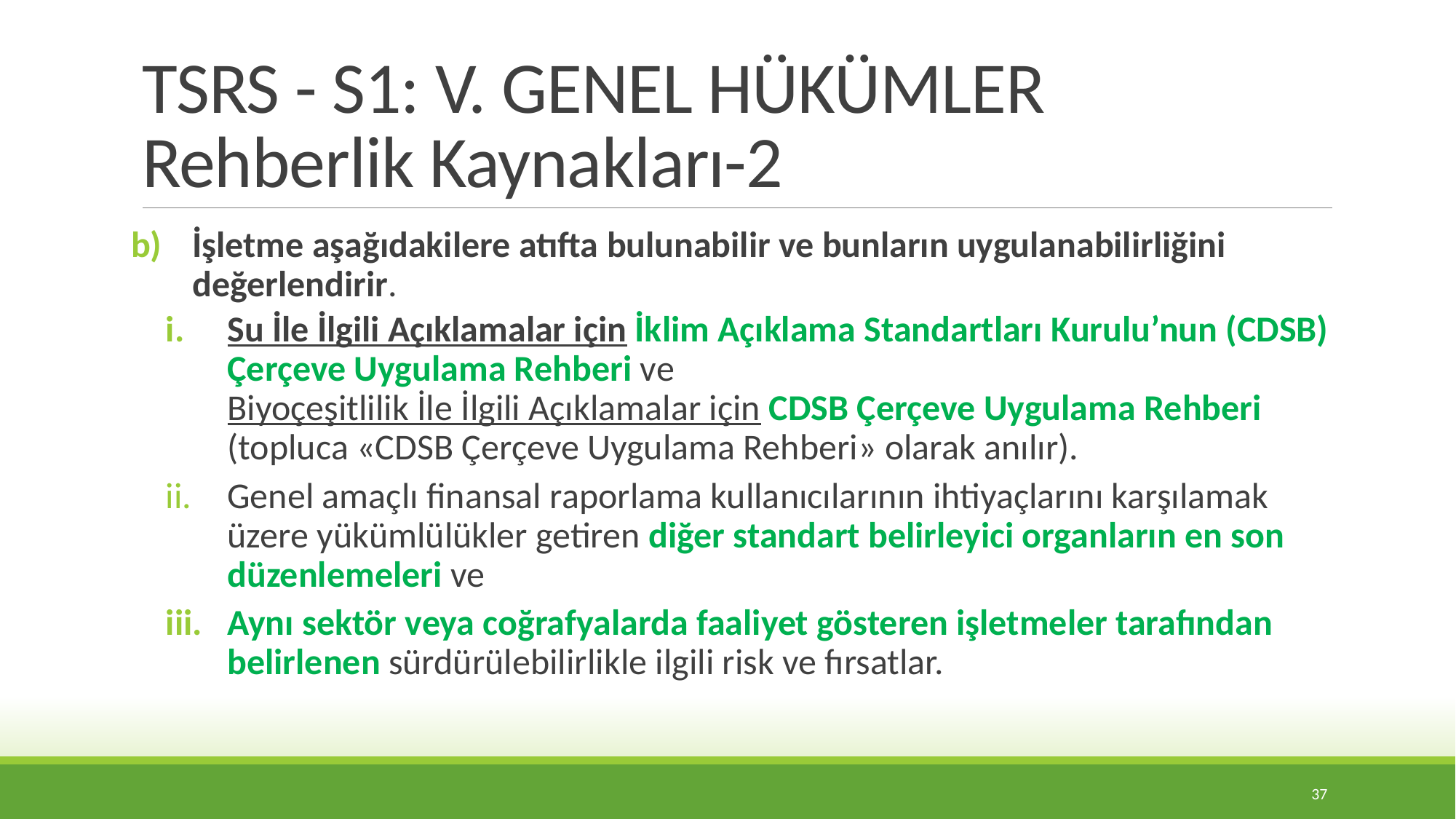

# TSRS - S1: V. GENEL HÜKÜMLER Rehberlik Kaynakları-2
İşletme aşağıdakilere atıfta bulunabilir ve bunların uygulanabilirliğini değerlendirir.
Su İle İlgili Açıklamalar için İklim Açıklama Standartları Kurulu’nun (CDSB) Çerçeve Uygulama Rehberi ve                                                               Biyoçeşitlilik İle İlgili Açıklamalar için CDSB Çerçeve Uygulama Rehberi (topluca «CDSB Çerçeve Uygulama Rehberi» olarak anılır).
Genel amaçlı finansal raporlama kullanıcılarının ihtiyaçlarını karşılamak üzere yükümlülükler getiren diğer standart belirleyici organların en son düzenlemeleri ve
Aynı sektör veya coğrafyalarda faaliyet gösteren işletmeler tarafından belirlenen sürdürülebilirlikle ilgili risk ve fırsatlar.

37